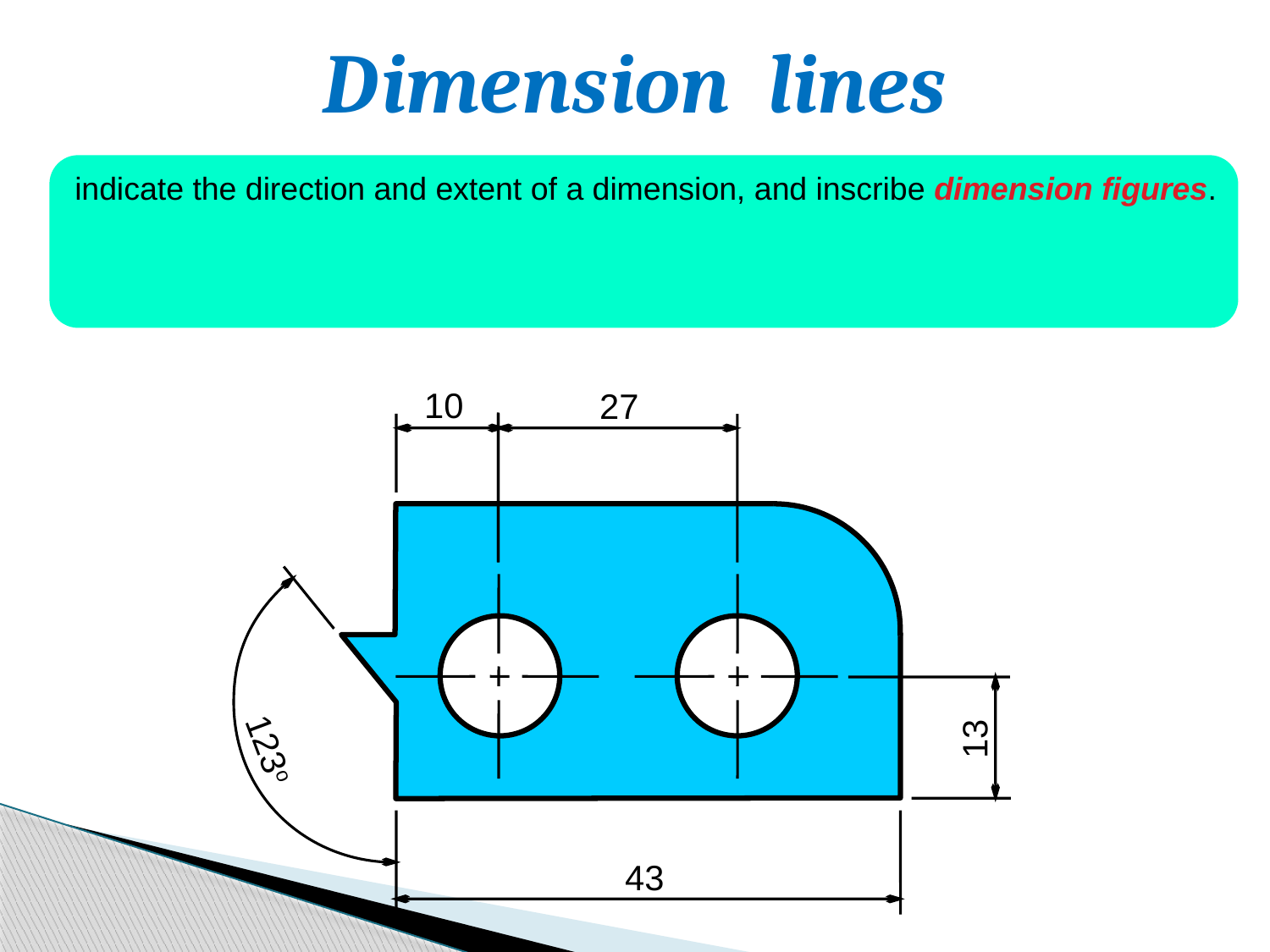

Dimension  lines
indicate the direction and extent of a dimension, and inscribe dimension figures.

10
27

13
123o

43